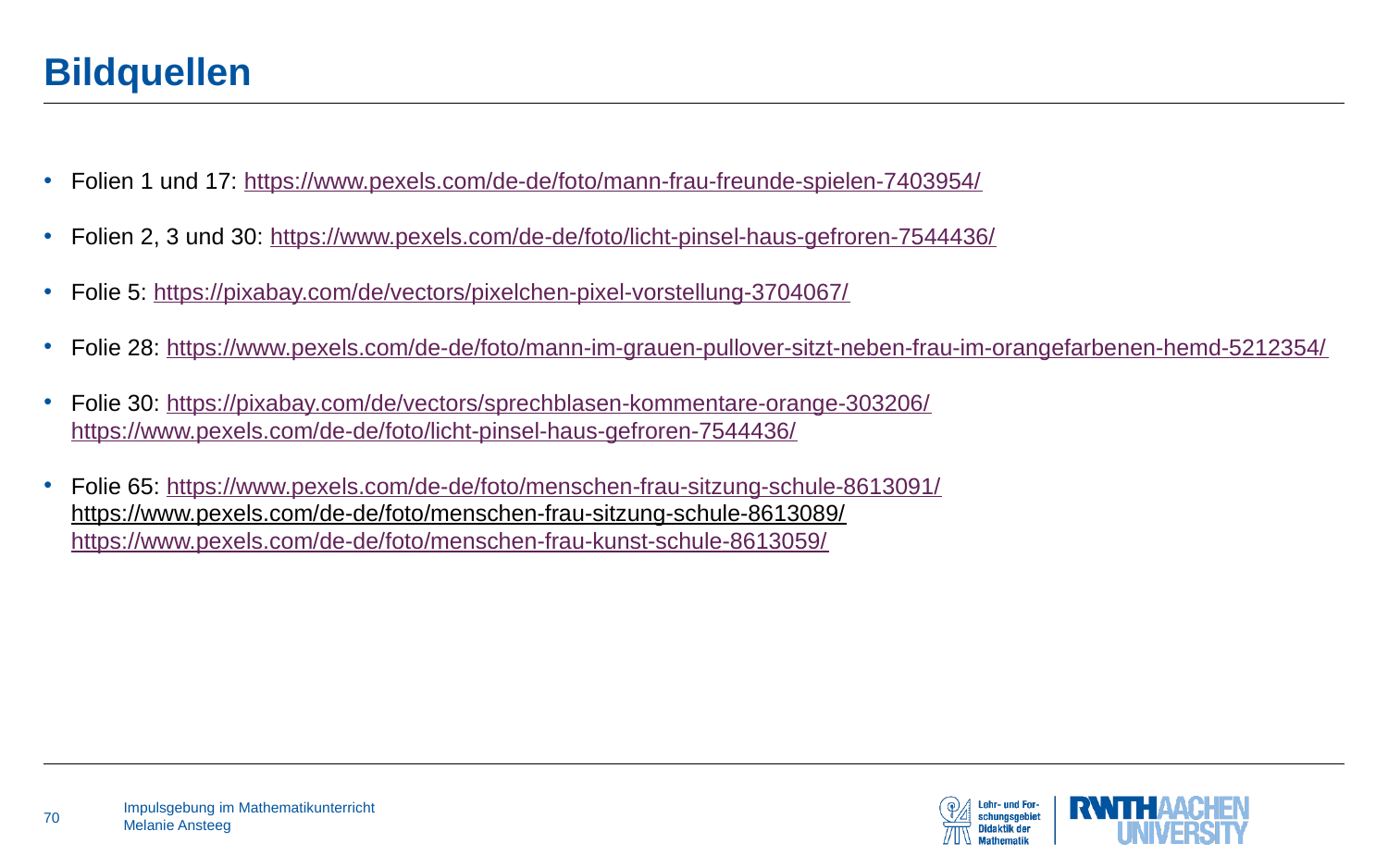

# Bildquellen
Folien 1 und 17: https://www.pexels.com/de-de/foto/mann-frau-freunde-spielen-7403954/

Folien 2, 3 und 30: https://www.pexels.com/de-de/foto/licht-pinsel-haus-gefroren-7544436/

Folie 5: https://pixabay.com/de/vectors/pixelchen-pixel-vorstellung-3704067/

Folie 28: https://www.pexels.com/de-de/foto/mann-im-grauen-pullover-sitzt-neben-frau-im-orangefarbenen-hemd-5212354/

Folie 30: https://pixabay.com/de/vectors/sprechblasen-kommentare-orange-303206/
https://www.pexels.com/de-de/foto/licht-pinsel-haus-gefroren-7544436/

Folie 65: https://www.pexels.com/de-de/foto/menschen-frau-sitzung-schule-8613091/
https://www.pexels.com/de-de/foto/menschen-frau-sitzung-schule-8613089/
https://www.pexels.com/de-de/foto/menschen-frau-kunst-schule-8613059/